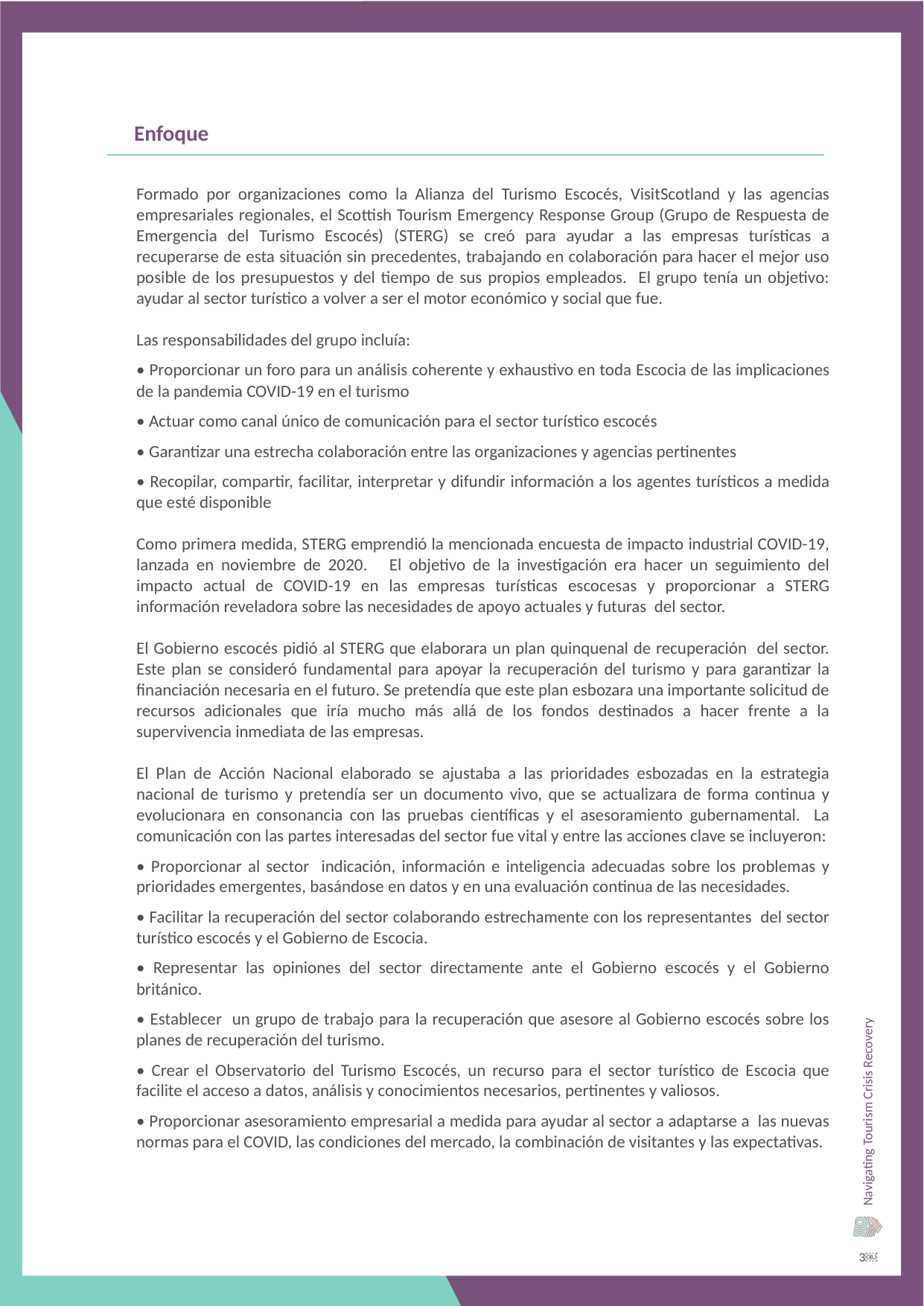

Enfoque
Formado por organizaciones como la Alianza del Turismo Escocés, VisitScotland y las agencias empresariales regionales, el Scottish Tourism Emergency Response Group (Grupo de Respuesta de Emergencia del Turismo Escocés) (STERG) se creó para ayudar a las empresas turísticas a recuperarse de esta situación sin precedentes, trabajando en colaboración para hacer el mejor uso posible de los presupuestos y del tiempo de sus propios empleados.  El grupo tenía un objetivo: ayudar al sector turístico a volver a ser el motor económico y social que fue.

Las responsabilidades del grupo incluía:
• Proporcionar un foro para un análisis coherente y exhaustivo en toda Escocia de las implicaciones de la pandemia COVID-19 en el turismo
• Actuar como canal único de comunicación para el sector turístico escocés
• Garantizar una estrecha colaboración entre las organizaciones y agencias pertinentes
• Recopilar, compartir, facilitar, interpretar y difundir información a los agentes turísticos a medida que esté disponible

Como primera medida, STERG emprendió la mencionada encuesta de impacto industrial COVID-19, lanzada en noviembre de 2020.   El objetivo de la investigación era hacer un seguimiento del impacto actual de COVID-19 en las empresas turísticas escocesas y proporcionar a STERG información reveladora sobre las necesidades de apoyo actuales y futuras  del sector.

El Gobierno escocés pidió al STERG que elaborara un plan quinquenal de recuperación  del sector. Este plan se consideró fundamental para apoyar la recuperación del turismo y para garantizar la financiación necesaria en el futuro. Se pretendía que este plan esbozara una importante solicitud de recursos adicionales que iría mucho más allá de los fondos destinados a hacer frente a la supervivencia inmediata de las empresas.

El Plan de Acción Nacional elaborado se ajustaba a las prioridades esbozadas en la estrategia nacional de turismo y pretendía ser un documento vivo, que se actualizara de forma continua y evolucionara en consonancia con las pruebas científicas y el asesoramiento gubernamental.  La comunicación con las partes interesadas del sector fue vital y entre las acciones clave se incluyeron:
• Proporcionar al sector  indicación, información e inteligencia adecuadas sobre los problemas y prioridades emergentes, basándose en datos y en una evaluación continua de las necesidades.
• Facilitar la recuperación del sector colaborando estrechamente con los representantes  del sector turístico escocés y el Gobierno de Escocia.
• Representar las opiniones del sector directamente ante el Gobierno escocés y el Gobierno británico.
• Establecer  un grupo de trabajo para la recuperación que asesore al Gobierno escocés sobre los planes de recuperación del turismo.
• Crear el Observatorio del Turismo Escocés, un recurso para el sector turístico de Escocia que facilite el acceso a datos, análisis y conocimientos necesarios, pertinentes y valiosos.
• Proporcionar asesoramiento empresarial a medida para ayudar al sector a adaptarse a  las nuevas normas para el COVID, las condiciones del mercado, la combinación de visitantes y las expectativas.